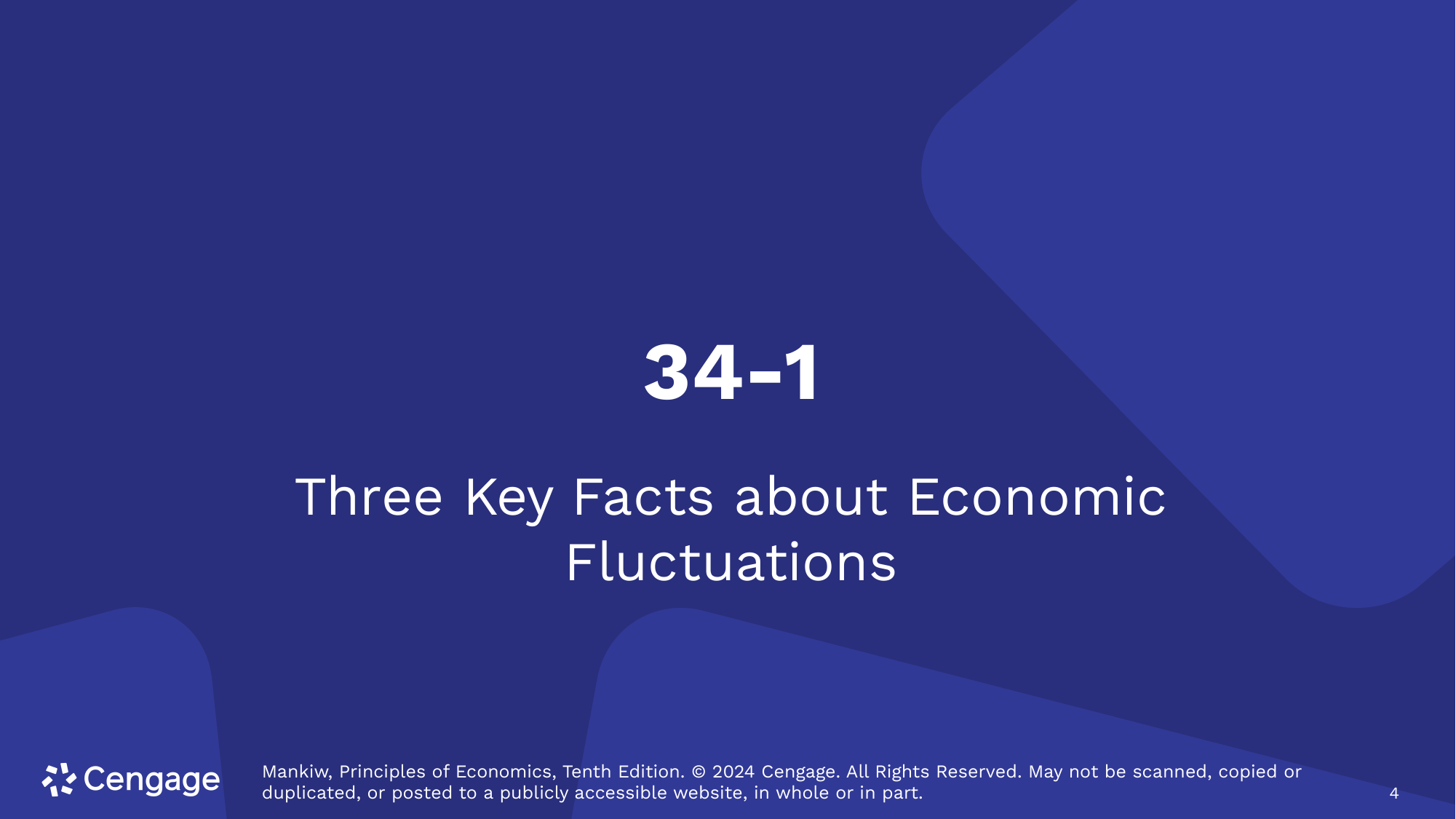

# 34-1
Three Key Facts about Economic Fluctuations